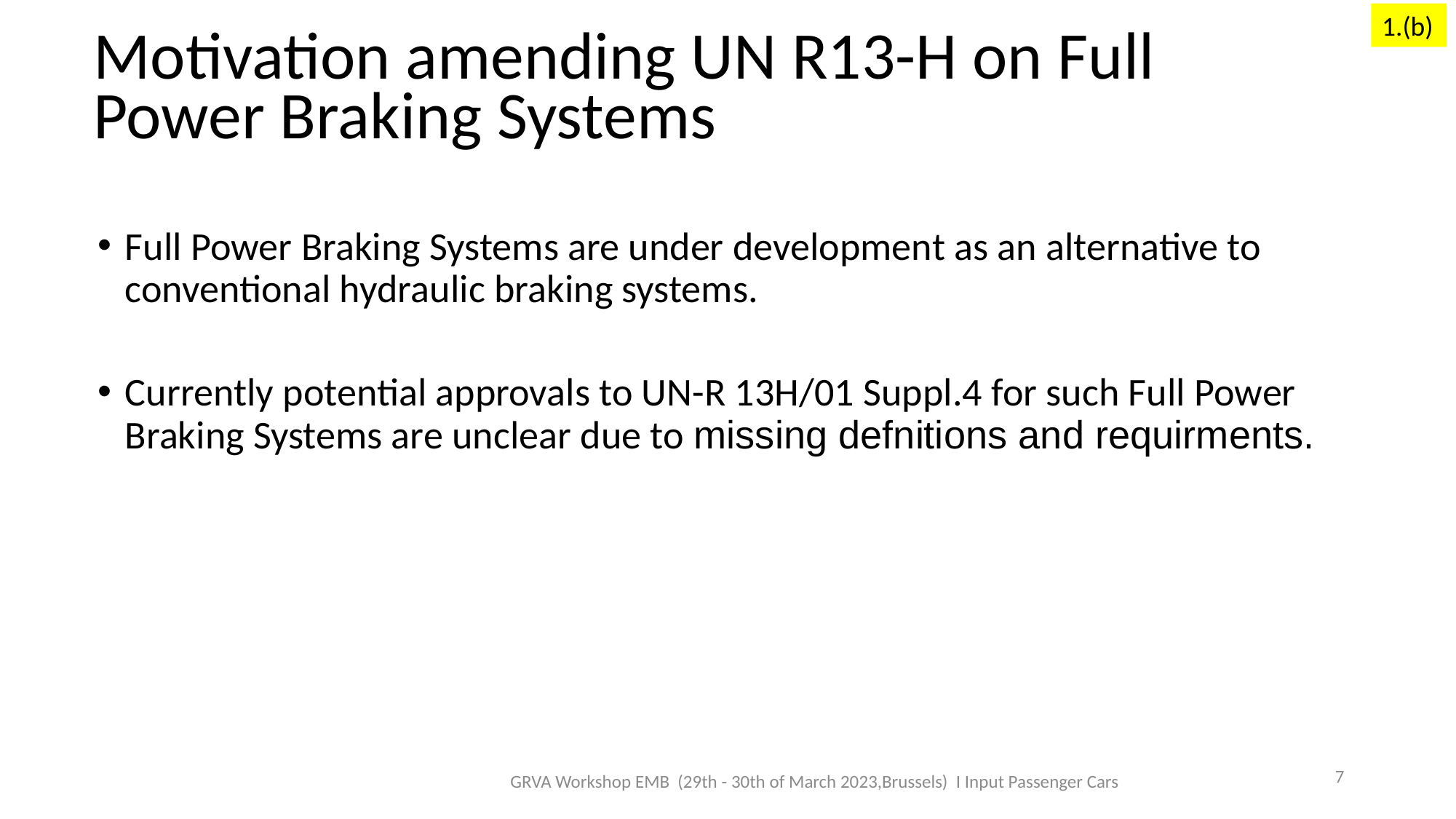

1.(b)
# Motivation amending UN R13-H on Full Power Braking Systems
Full Power Braking Systems are under development as an alternative to conventional hydraulic braking systems.

Currently potential approvals to UN-R 13H/01 Suppl.4 for such Full Power Braking Systems are unclear due to missing defnitions and requirments.

7
GRVA Workshop EMB  (29th - 30th of March 2023,Brussels)  I Input Passenger Cars